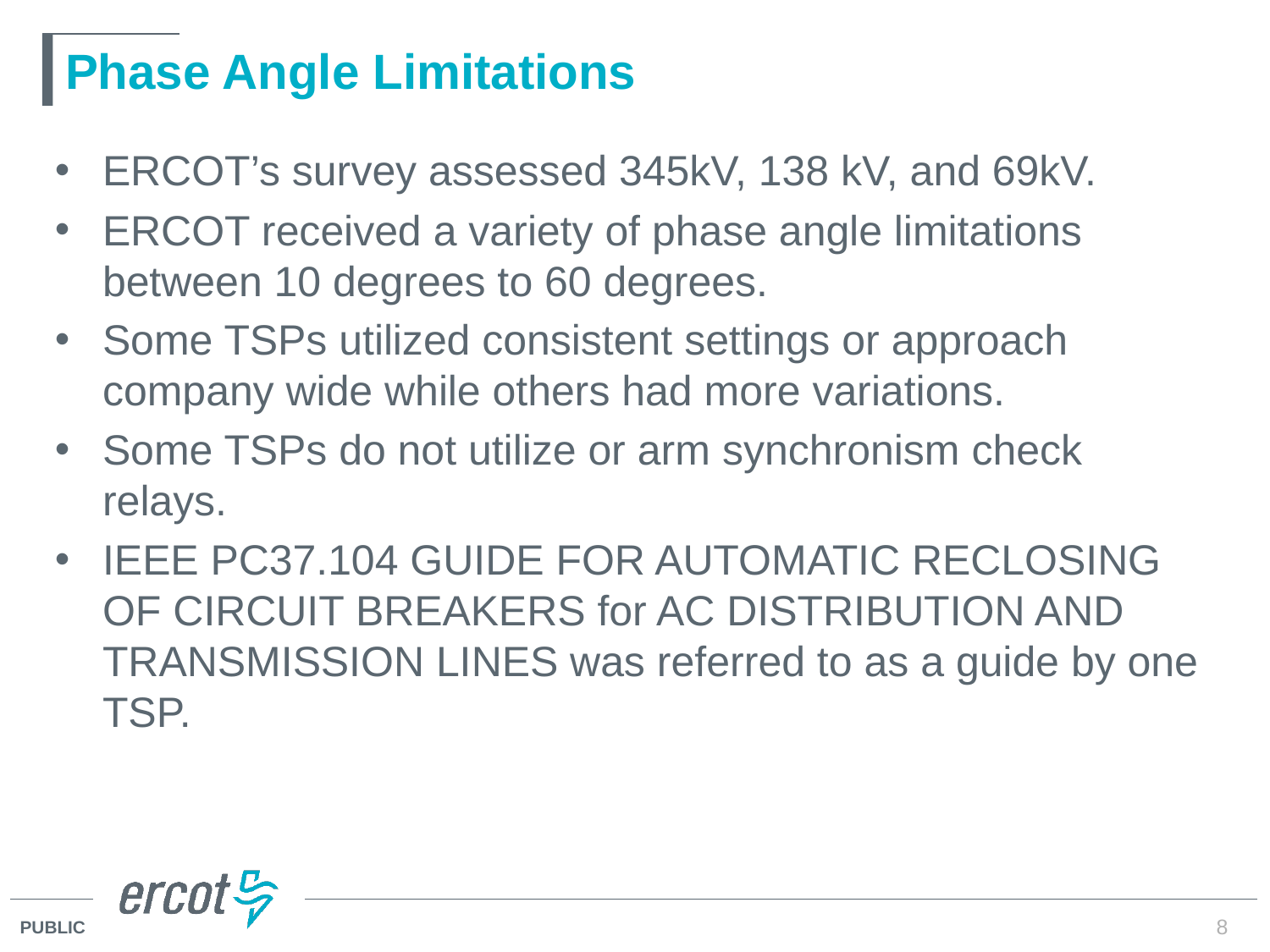

# Phase Angle Limitations
ERCOT’s survey assessed 345kV, 138 kV, and 69kV.
ERCOT received a variety of phase angle limitations between 10 degrees to 60 degrees.
Some TSPs utilized consistent settings or approach company wide while others had more variations.
Some TSPs do not utilize or arm synchronism check relays.
IEEE PC37.104 GUIDE FOR AUTOMATIC RECLOSING OF CIRCUIT BREAKERS for AC DISTRIBUTION AND TRANSMISSION LINES was referred to as a guide by one TSP.
8